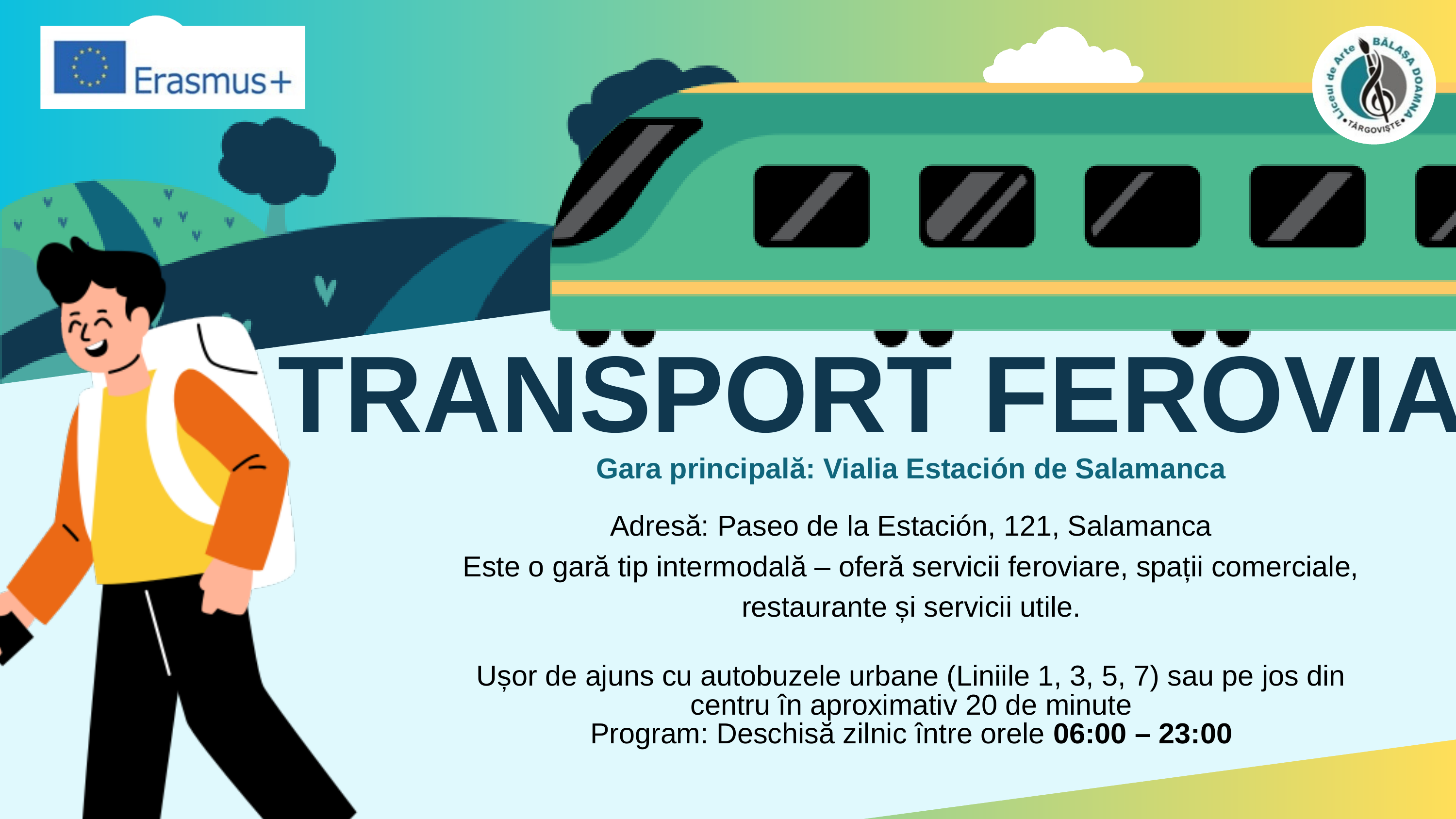

TRANSPORT FEROVIAR

Gara principală: Vialia Estación de Salamanca

Adresă: Paseo de la Estación, 121, Salamanca
Este o gară tip intermodală – oferă servicii feroviare, spații comerciale, restaurante și servicii utile.

Ușor de ajuns cu autobuzele urbane (Liniile 1, 3, 5, 7) sau pe jos din centru în aproximativ 20 de minute
Program: Deschisă zilnic între orele 06:00 – 23:00